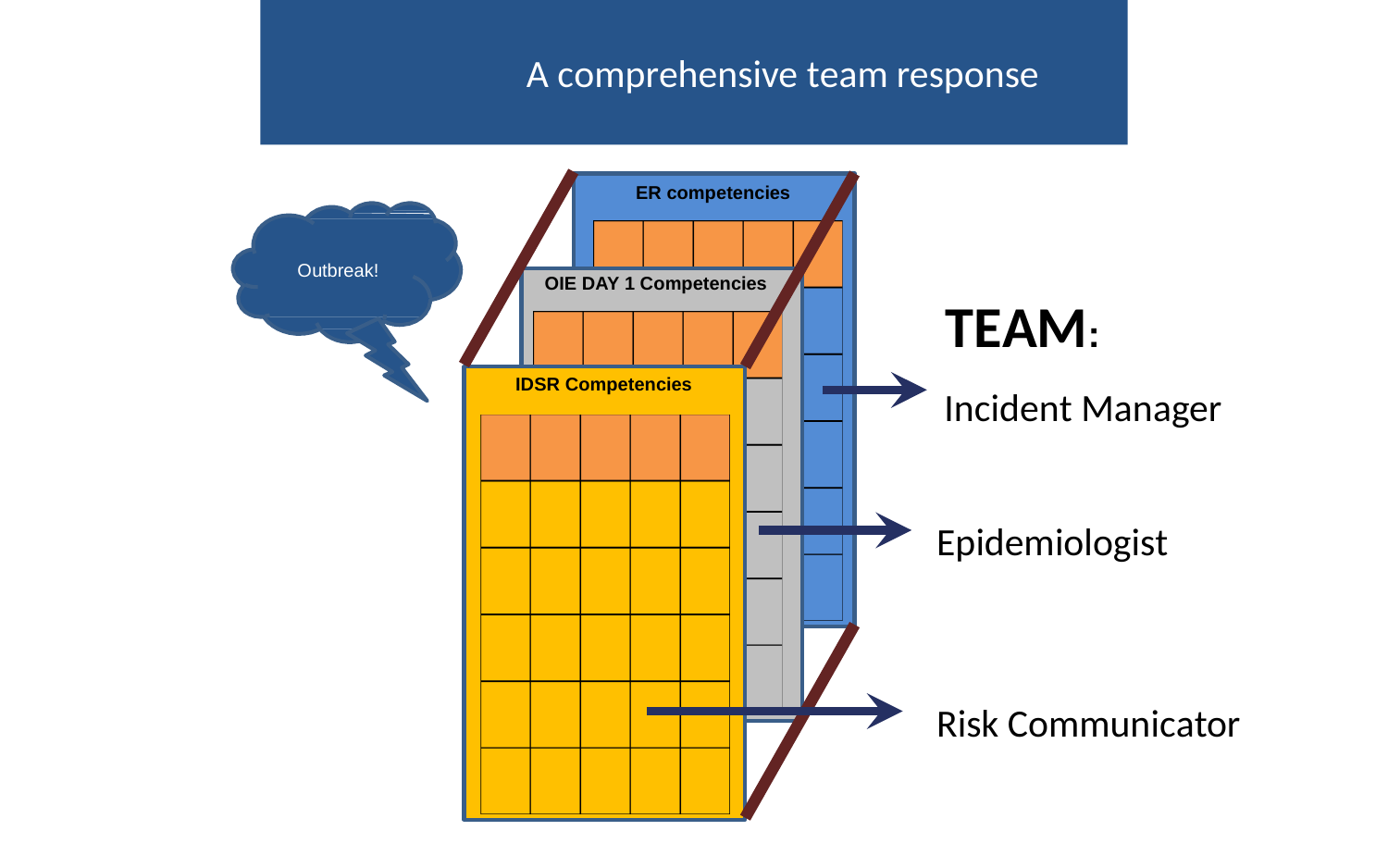

# A comprehensive team response

ER competencies

Outbreak!

OIE DAY 1 Competencies

TEAM:
Incident Manager

IDSR Competencies

Epidemiologist

Risk Communicator